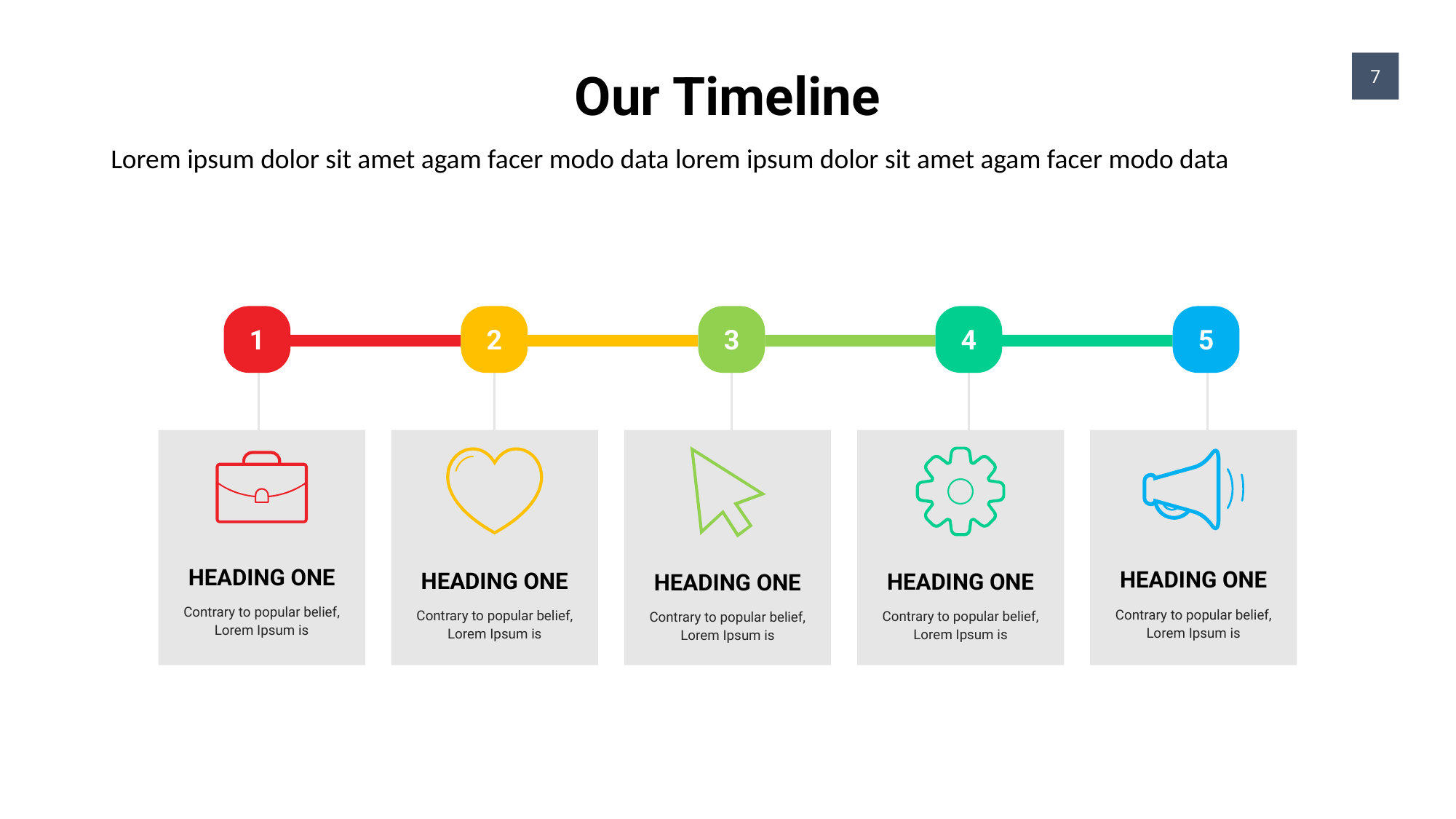

Our Timeline
7
Lorem ipsum dolor sit amet agam facer modo data lorem ipsum dolor sit amet agam facer modo data

1
2
3
4
5

HEADING ONE
Contrary to popular belief, Lorem Ipsum is
HEADING ONE
Contrary to popular belief, Lorem Ipsum is
HEADING ONE
Contrary to popular belief, Lorem Ipsum is
HEADING ONE
Contrary to popular belief, Lorem Ipsum is
HEADING ONE
Contrary to popular belief, Lorem Ipsum is